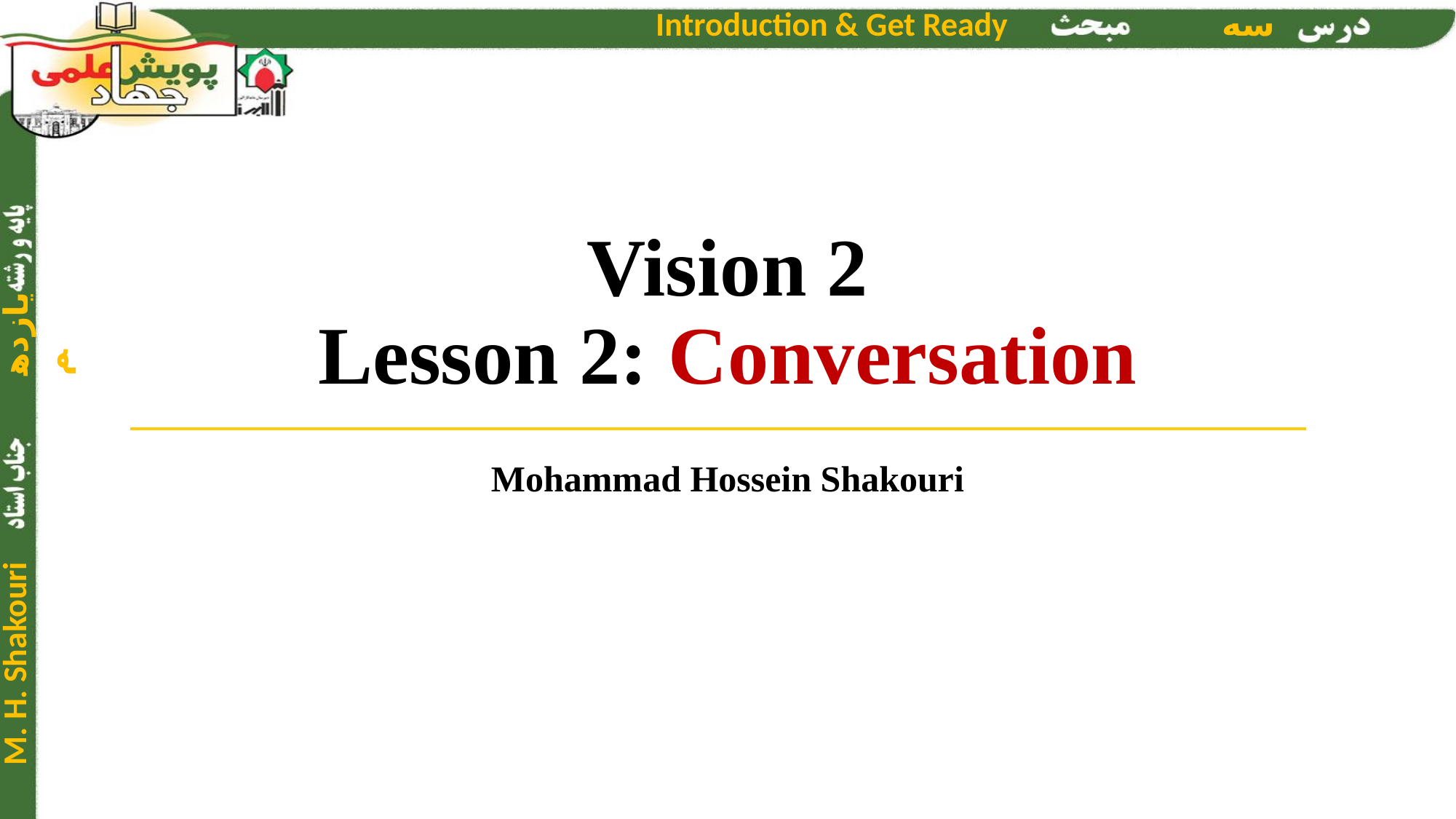

# Vision 2 Lesson 2: Conversation
Mohammad Hossein Shakouri